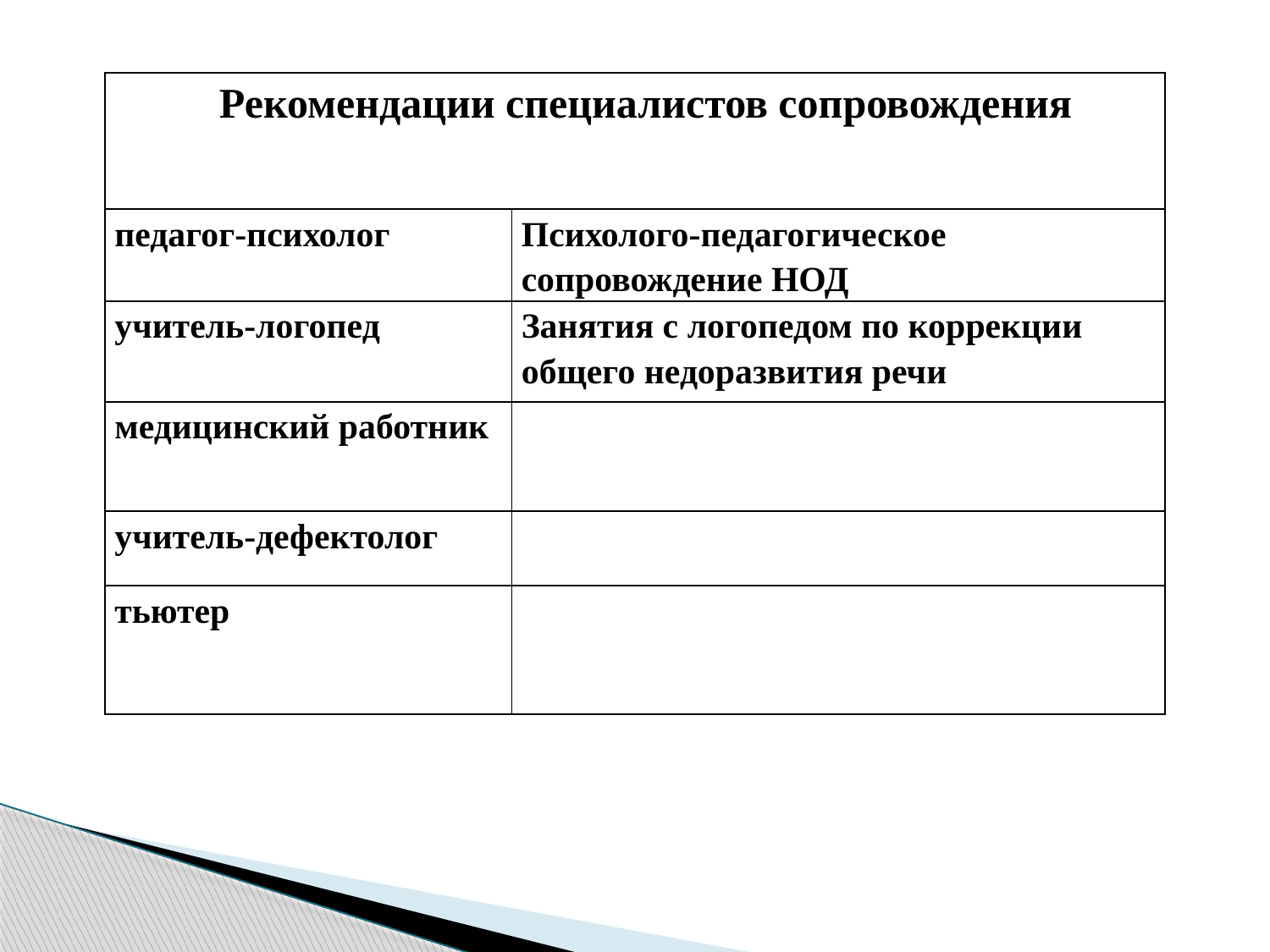

| Рекомендации специалистов сопровождения |  |
| --- | --- |
| педагог-психолог | Психолого-педагогическое сопровождение НОД |
| учитель-логопед | Занятия с логопедом по коррекции общего недоразвития речи |
| медицинский работник |  |
| учитель-дефектолог |  |
| тьютер |  |
| Предмет (образовательная область), название рабочей программы | На основе чего разработана рабочая адаптированная программа | Данные об утверждении (дата, протокол) |
| --- | --- | --- |
|  | Основная образовательная программа дошкольного образования «От рождения до школы» под ред. Н.Е.Вераксы | Приказ №41-00 от 31.08.2018 Протокол №1 от 31.08.2018 |
|  | Устав МАДОУ |  |